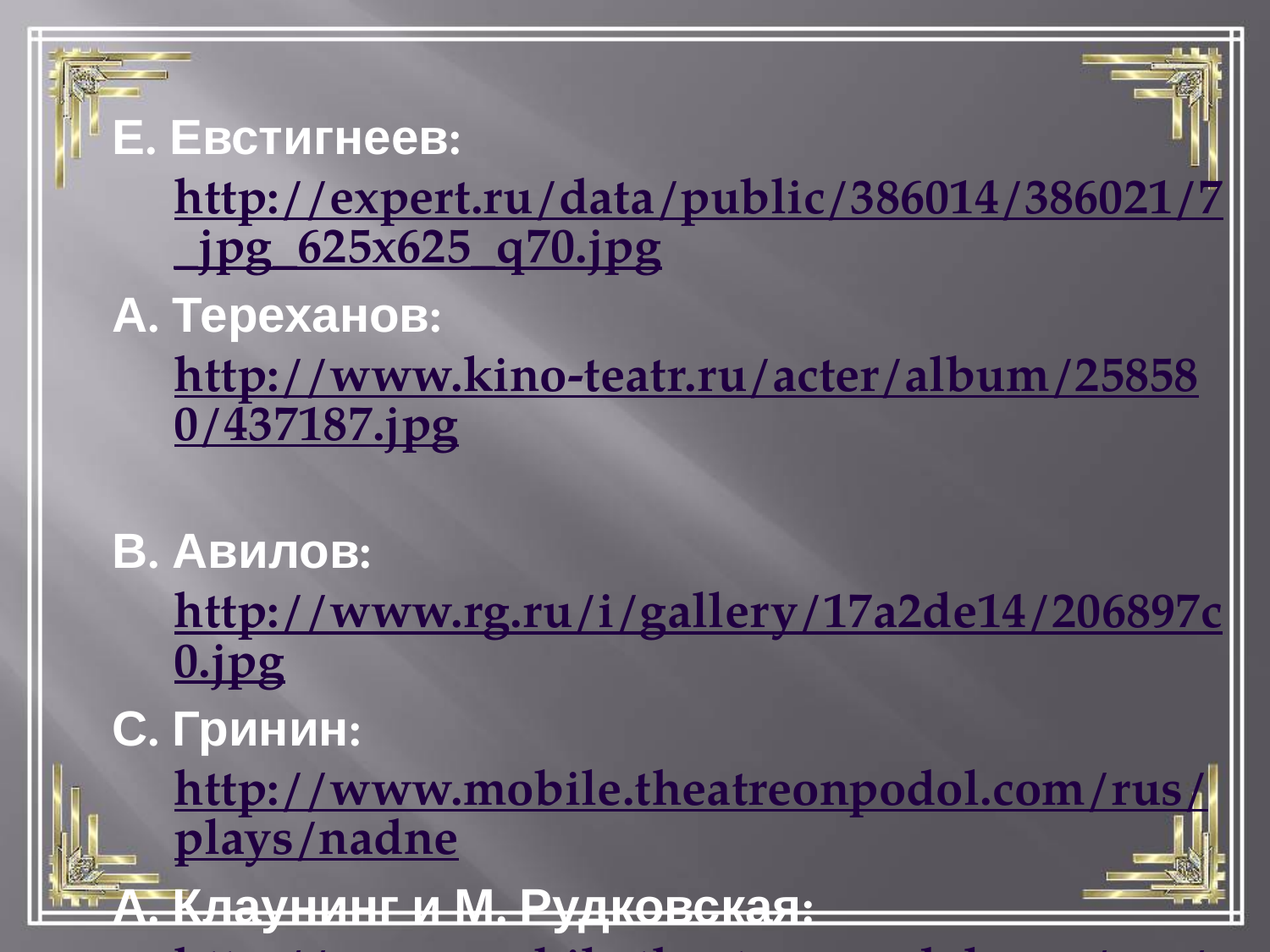

Е. Евстигнеев: http://expert.ru/data/public/386014/386021/7_jpg_625x625_q70.jpg
А. Тереханов: http://www.kino-teatr.ru/acter/album/258580/437187.jpg
В. Авилов: http://www.rg.ru/i/gallery/17a2de14/206897c0.jpg
С. Гринин: http://www.mobile.theatreonpodol.com/rus/plays/nadne
А. Клаунинг и М. Рудковская: http://www.mobile.theatreonpodol.com/rus/plays/nadne